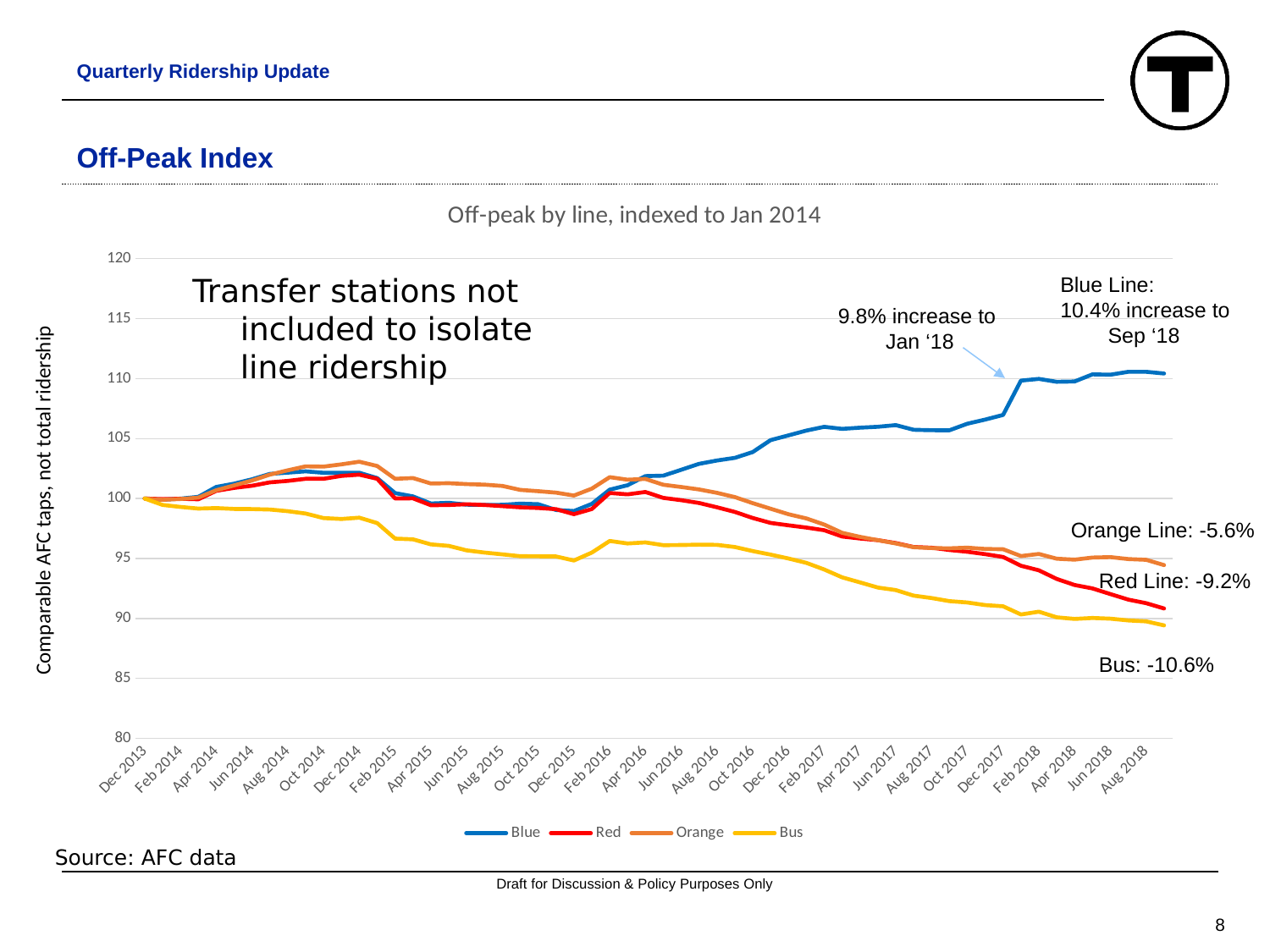

Quarterly Ridership Update
# Off-Peak Index

### Chart: Off-peak by line, indexed to Jan 2014

| Category | Blue | Red | Orange | Bus |
|---|---|---|---|---|
| Dec 2013 | 100.0 | 100.0 | 100.0 | 100.0 |
| Jan 2014 | 99.90364679669926 | 99.94907193764698 | 99.89355889300874 | 99.46363292468523 |
| Feb 2014 | 99.98934549676737 | 99.97833811543335 | 99.95869232142519 | 99.2963335419103 |
| Mar 2014 | 100.13816864110352 | 99.93742651695382 | 100.07885765693072 | 99.1595071353441 |
| Apr 2014 | 100.9632805868254 | 100.63916436213506 | 100.6913921154872 | 99.20136833603976 |
| May 2014 | 101.23877684799393 | 100.88713481545469 | 101.09479544693727 | 99.1318649171871 |
| Jun 2014 | 101.60196570349036 | 101.06328903139676 | 101.50336250050694 | 99.1191174276221 |
| Jul 2014 | 102.05069210287033 | 101.34997270744337 | 101.99221839055703 | 99.08075314054697 |
| Aug 2014 | 102.15635841652842 | 101.46697280074295 | 102.35015524841732 | 98.94198536882618 |
| Sep 2014 | 102.26459732165436 | 101.64341829630308 | 102.68289664342112 | 98.74561195334832 |
| Oct 2014 | 102.14458541238945 | 101.64226098765286 | 102.6612504157206 | 98.3630510233169 |
| Nov 2014 | 102.14578264688296 | 101.88727618594721 | 102.84774849229854 | 98.28842834000253 |
| Dec 2014 | 102.14946194654769 | 101.98783524411263 | 103.06941419727964 | 98.39841299906719 |
| Jan 2015 | 101.7002573205223 | 101.64433993195811 | 102.71008259632106 | 97.94823946843803 |
| Feb 2015 | 100.45367784301355 | 100.00469461095629 | 101.64497622242486 | 96.65018371182526 |
| Mar 2015 | 100.17858969452288 | 100.0160921683469 | 101.70593930899292 | 96.59324970222264 |
| Apr 2015 | 99.58546818084464 | 99.43834988813212 | 101.25333584625949 | 96.1749176103121 |
| May 2015 | 99.64171454847106 | 99.45929812958705 | 101.27683215445171 | 96.04852301038848 |
| Jun 2015 | 99.48414219864378 | 99.52268637087694 | 101.20173824922082 | 95.67349965156333 |
| Jul 2015 | 99.46694025024705 | 99.45891779170853 | 101.1566768975604 | 95.48800711756486 |
| Aug 2015 | 99.4710228735887 | 99.3634377090354 | 101.04795311232063 | 95.34059005189249 |
| Sep 2015 | 99.5715245489946 | 99.2648040084503 | 100.71688687962205 | 95.1845741687523 |
| Oct 2015 | 99.52822179693595 | 99.21052853309533 | 100.60930198252775 | 95.1767788556928 |
| Nov 2015 | 99.04564623053439 | 99.10863770350315 | 100.49130492332732 | 95.16544751018571 |
| Dec 2015 | 98.95781435826343 | 98.68835031904655 | 100.24726412638717 | 94.82649076282192 |
| Jan 2016 | 99.55168178641374 | 99.12392564097385 | 100.82286490735501 | 95.48592781409472 |
| Feb 2016 | 100.73935023077053 | 100.46042245394253 | 101.78088652142931 | 96.45723694572335 |
| Mar 2016 | 101.10510504080403 | 100.34941875980958 | 101.56740543978809 | 96.24655645073159 |
| Apr 2016 | 101.86889607372838 | 100.54193175619051 | 101.62931961505994 | 96.33725918297796 |
| May 2016 | 101.90603971504177 | 100.0532465511657 | 101.14735247323654 | 96.10449875496401 |
| Jun 2016 | 102.39436516633506 | 99.86124230372396 | 100.96154948994413 | 96.11774032922636 |
| Jul 2016 | 102.89055850378841 | 99.62516301528872 | 100.75730405989489 | 96.14801791861484 |
| Aug 2016 | 103.16717770760695 | 99.26933453088013 | 100.47142381172034 | 96.13249500132176 |
| Sep 2016 | 103.38862709950874 | 98.87500614716667 | 100.11979550094038 | 95.9525275317726 |
| Oct 2016 | 103.87187546147412 | 98.37261014085541 | 99.61544888026116 | 95.61358064263861 |
| Nov 2016 | 104.87066374560877 | 97.95898734937141 | 99.14953028460697 | 95.31968428518319 |
| Dec 2016 | 105.26422544090592 | 97.76198660625622 | 98.68526762232295 | 94.99459535612957 |
| Jan 2017 | 105.66657901822035 | 97.57437338012669 | 98.3360869549975 | 94.62951370139385 |
| Feb 2017 | 105.97547188581721 | 97.3532403039435 | 97.8219209163499 | 94.07914625184505 |
| Mar 2017 | 105.80580538899262 | 96.82506589430146 | 97.13515204096616 | 93.42098996405987 |
| Apr 2017 | 105.90516211902192 | 96.66163394640138 | 96.79668028477911 | 93.00337396339933 |
| May 2017 | 105.98094805964517 | 96.52315988703445 | 96.52349718423201 | 92.57334617328237 |
| Jun 2017 | 106.11692051845716 | 96.28304602551239 | 96.24984540207367 | 92.35848235803657 |
| Jul 2017 | 105.73161388638559 | 95.9531965136272 | 95.93601398927979 | 91.8960453182455 |
| Aug 2017 | 105.69321045802032 | 95.89352507677545 | 95.86413424080283 | 91.69713828020369 |
| Sep 2017 | 105.6897945534099 | 95.70240551037838 | 95.84232357965844 | 91.4402809726863 |
| Oct 2017 | 106.23712723139877 | 95.55796164361642 | 95.89790987235058 | 91.3272344335108 |
| Nov 2017 | 106.58013344085953 | 95.35705515850412 | 95.79160656483363 | 91.1102726500445 |
| Dec 2017 | 106.9683392892319 | 95.12236671868676 | 95.77013362133374 | 91.00910743836883 |
| Jan 2018 | 109.82940097961556 | 94.38962990407504 | 95.1959241105276 | 90.32694072227876 |
| Feb 2018 | 109.97348760505916 | 94.01050467473188 | 95.37138572630134 | 90.56039367827341 |
| Mar 2018 | 109.73142302793606 | 93.28990354843145 | 94.97677242179333 | 90.09105937729657 |
| Apr 2018 | 109.76145911833113 | 92.78436330687309 | 94.89882614914329 | 89.95500179685938 |
| May 2018 | 110.35014930953339 | 92.4965484984514 | 95.07201884654941 | 90.03354050630412 |
| Jun 2018 | 110.32134721000209 | 92.02767362613741 | 95.1085961647215 | 89.978541203639 |
| Jul 2018 | 110.56398411503736 | 91.56860136243927 | 94.94662290443637 | 89.83153195376448 |
| Aug 2018 | 110.563382887196 | 91.26968924114713 | 94.88623625729502 | 89.75033530126284 |
| Sep 2018 | 110.42418436276584 | 90.82892526714254 | 94.44287633427952 | 89.41691971699409 |
Blue Line:
10.4% increase to Sep ‘18
Transfer stations not included to isolate line ridership
9.8% increase to Jan ‘18
Comparable AFC taps, not total ridership
Orange Line: -5.6%
Red Line: -9.2%
Bus: -10.6%
Source: AFC data